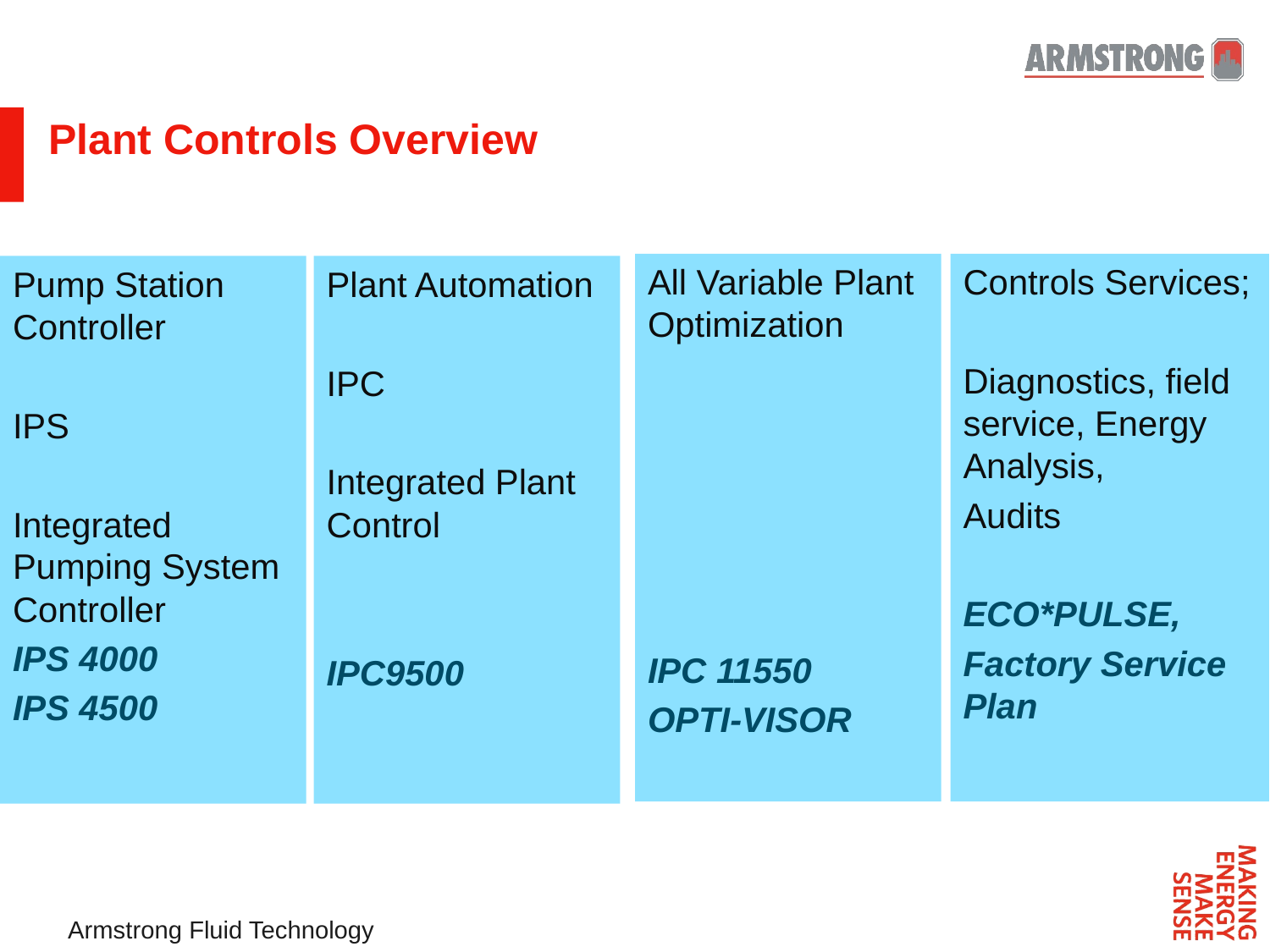

Plant Controls Overview

All Variable Plant Optimization

IPC 11550
OPTI-VISOR

Controls Services;

Diagnostics, field service, Energy Analysis,
Audits

ECO*PULSE,
Factory Service Plan
Pump Station Controller

IPS

Integrated Pumping System Controller
IPS 4000
IPS 4500
Plant Automation

IPC

Integrated Plant Control

IPC9500